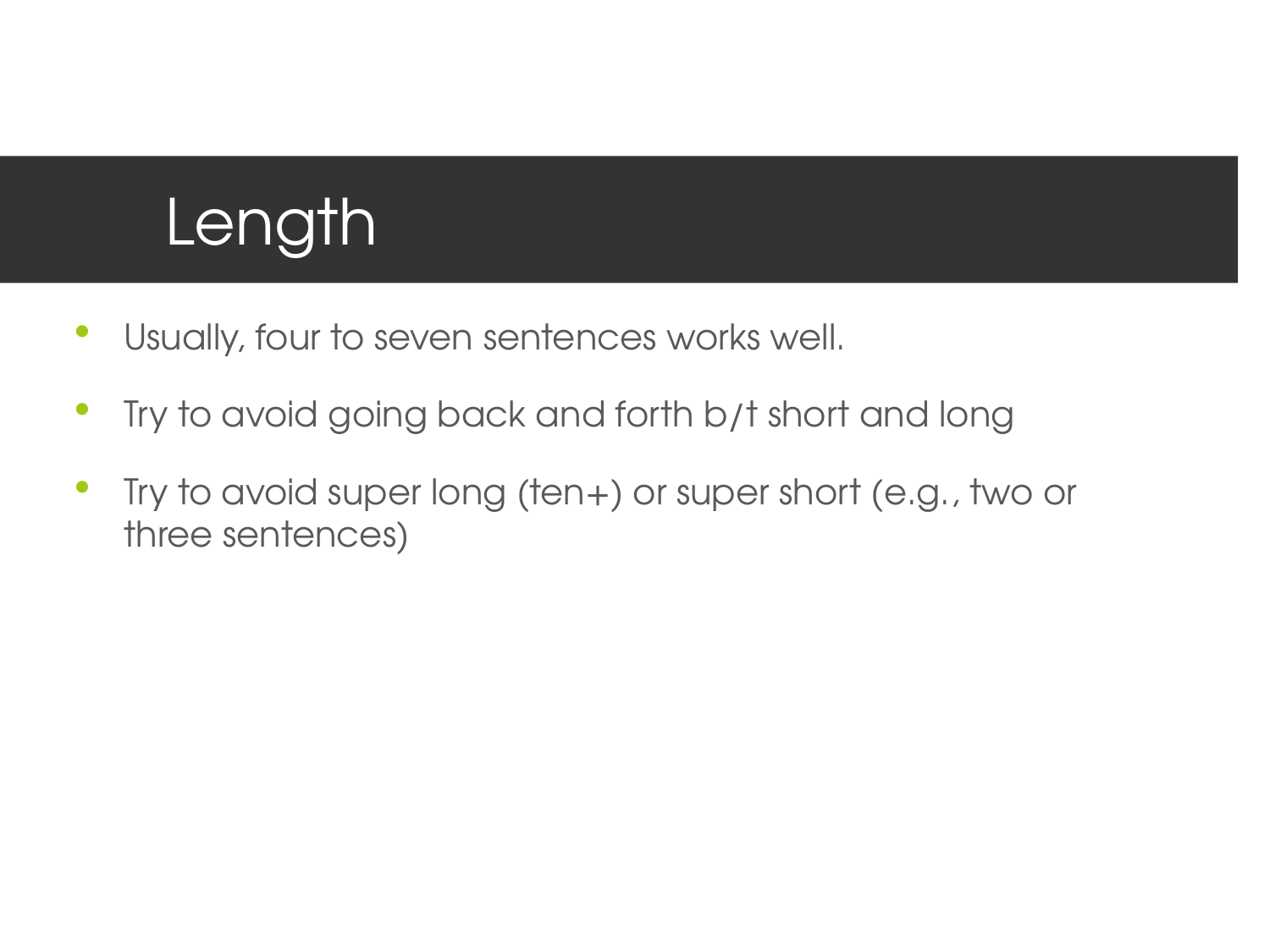

# Length
Usually, four to seven sentences works well.
Try to avoid going back and forth b/t short and long
Try to avoid super long (ten+) or super short (e.g., two or three sentences)